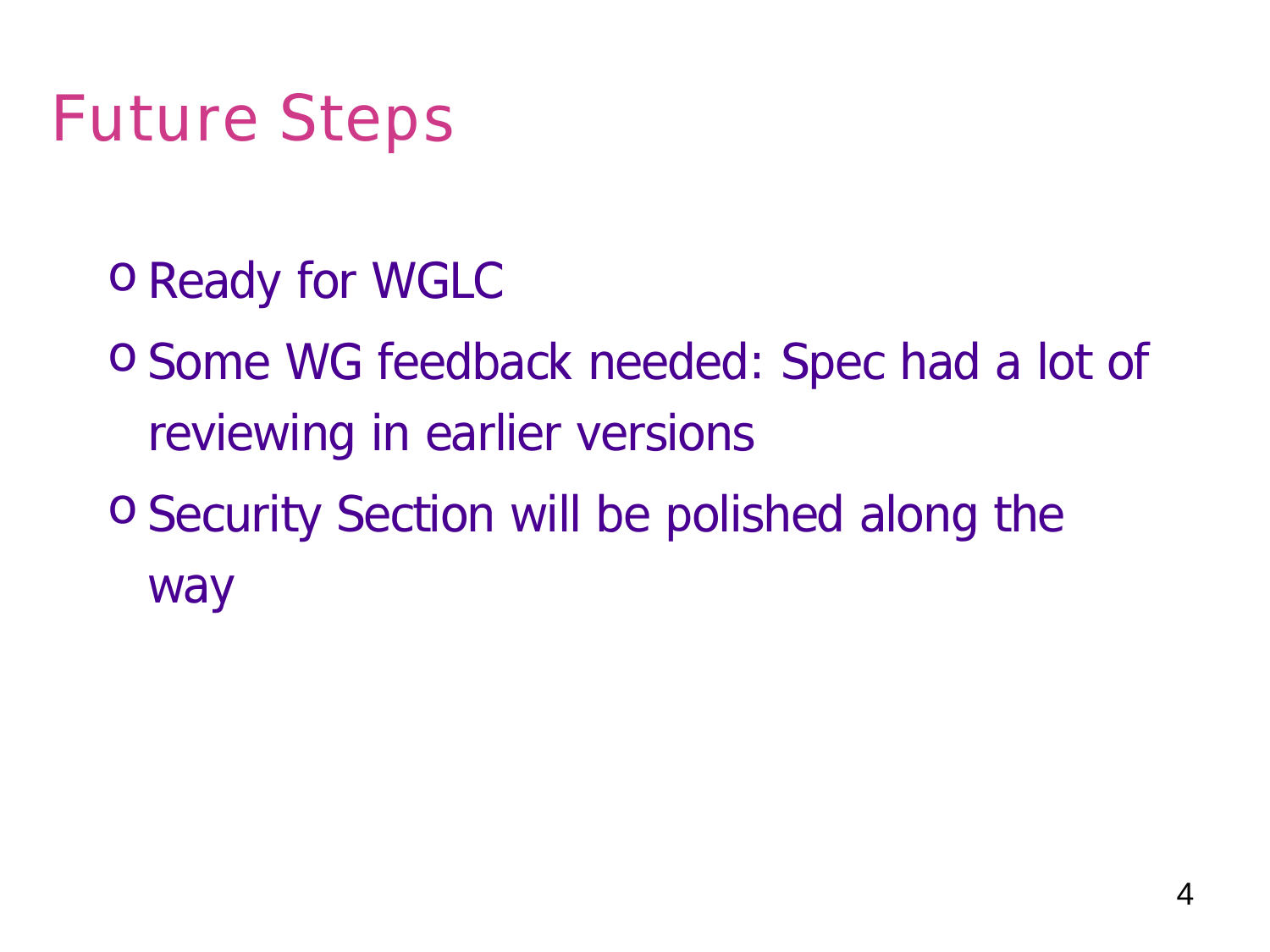

# Future Steps
Ready for WGLC
Some WG feedback needed: Spec had a lot of reviewing in earlier versions
Security Section will be polished along the way
4